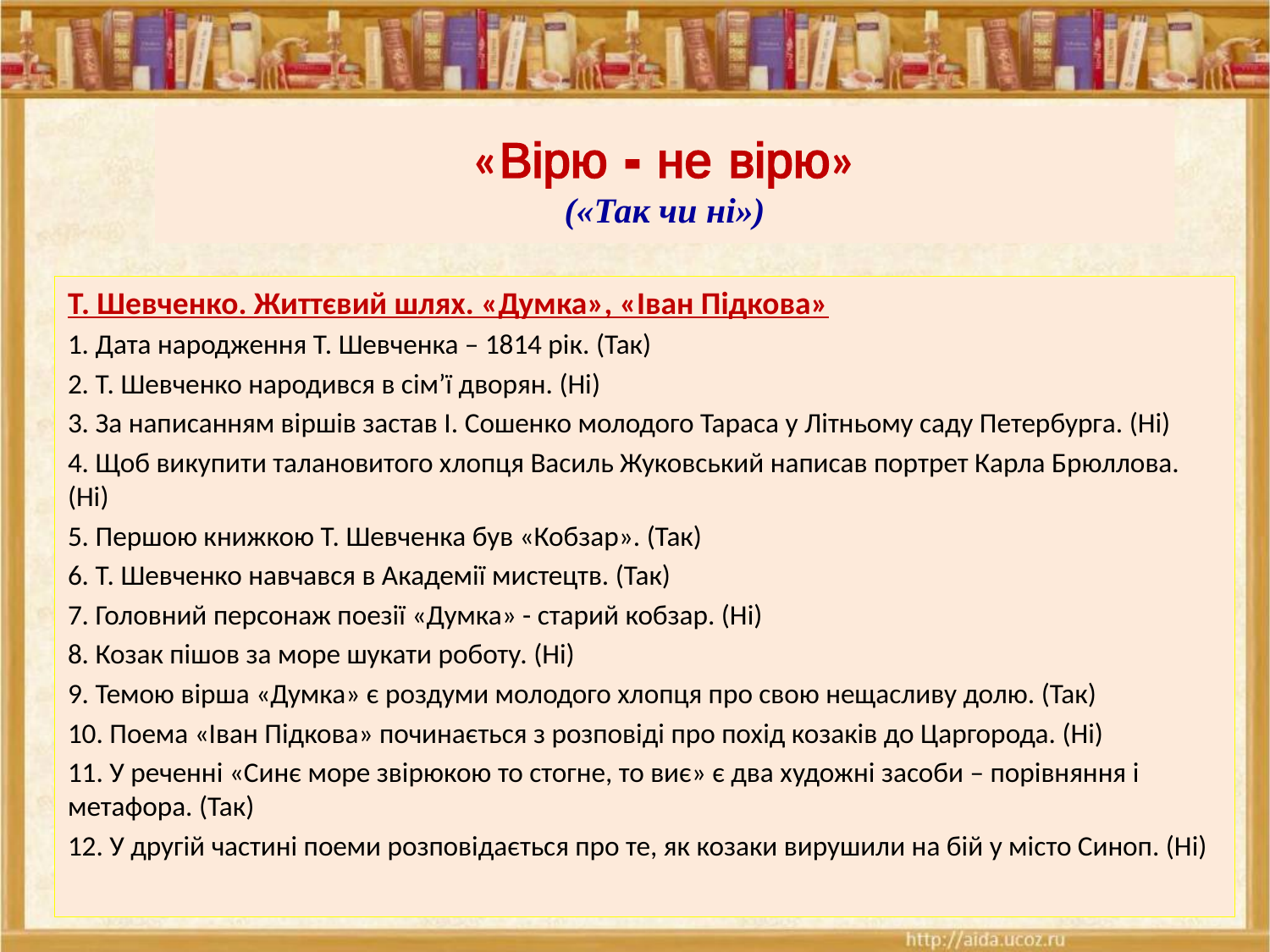

# «Вірю - не вірю» («Так чи ні»)
Т. Шевченко. Життєвий шлях. «Думка», «Іван Підкова»
1. Дата народження Т. Шевченка – 1814 рік. (Так)
2. Т. Шевченко народився в сім’ї дворян. (Ні)
3. За написанням віршів застав І. Сошенко молодого Тараса у Літньому саду Петербурга. (Ні)
4. Щоб викупити талановитого хлопця Василь Жуковський написав портрет Карла Брюллова. (Ні)
5. Першою книжкою Т. Шевченка був «Кобзар». (Так)
6. Т. Шевченко навчався в Академії мистецтв. (Так)
7. Головний персонаж поезії «Думка» - старий кобзар. (Ні)
8. Козак пішов за море шукати роботу. (Ні)
9. Темою вірша «Думка» є роздуми молодого хлопця про свою нещасливу долю. (Так)
10. Поема «Іван Підкова» починається з розповіді про похід козаків до Царгорода. (Ні)
11. У реченні «Синє море звірюкою то стогне, то виє» є два художні засоби – порівняння і метафора. (Так)
12. У другій частині поеми розповідається про те, як козаки вирушили на бій у місто Синоп. (Ні)